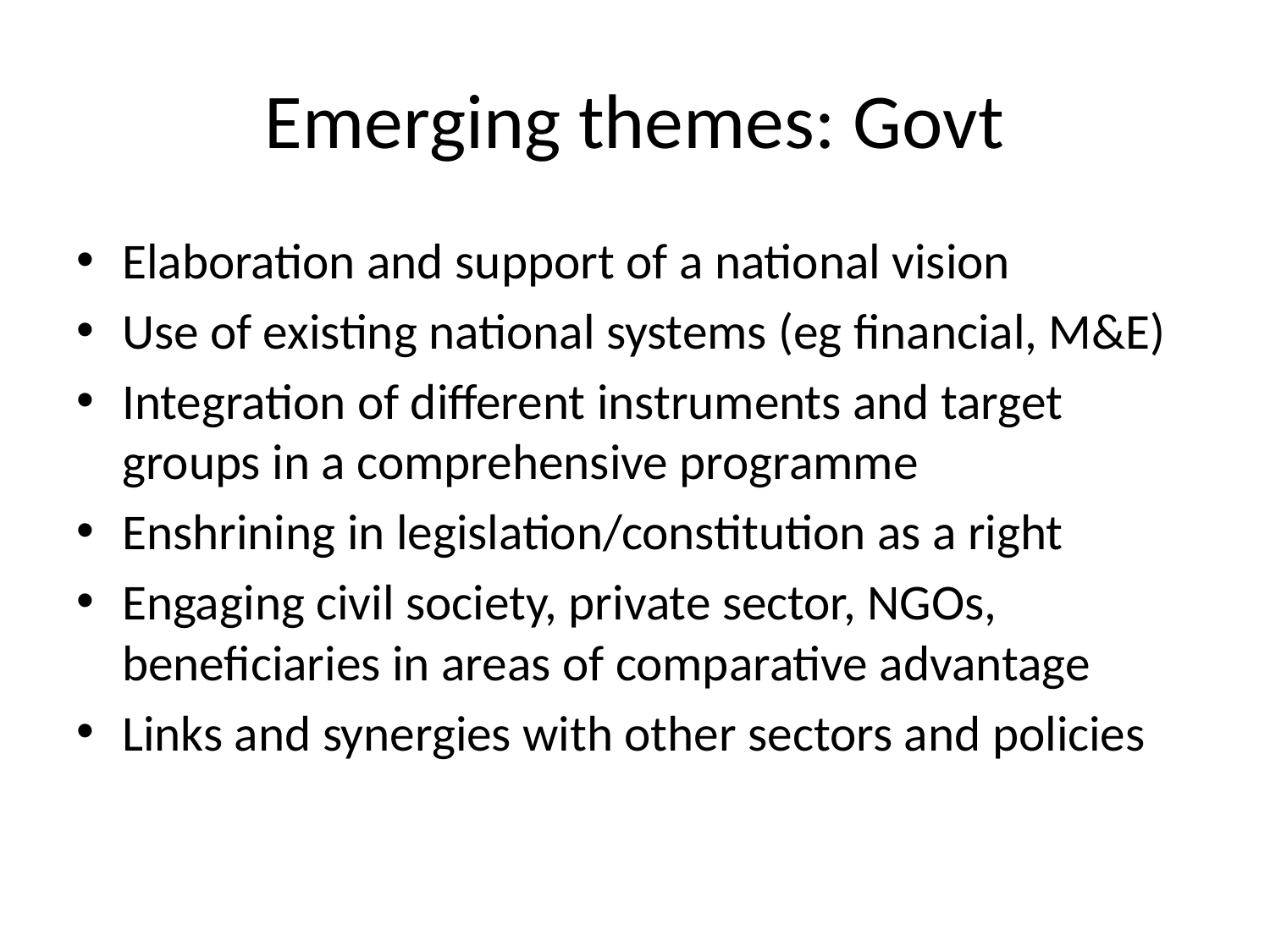

# Emerging themes: Govt
Elaboration and support of a national vision
Use of existing national systems (eg financial, M&E)
Integration of different instruments and target groups in a comprehensive programme
Enshrining in legislation/constitution as a right
Engaging civil society, private sector, NGOs, beneficiaries in areas of comparative advantage
Links and synergies with other sectors and policies